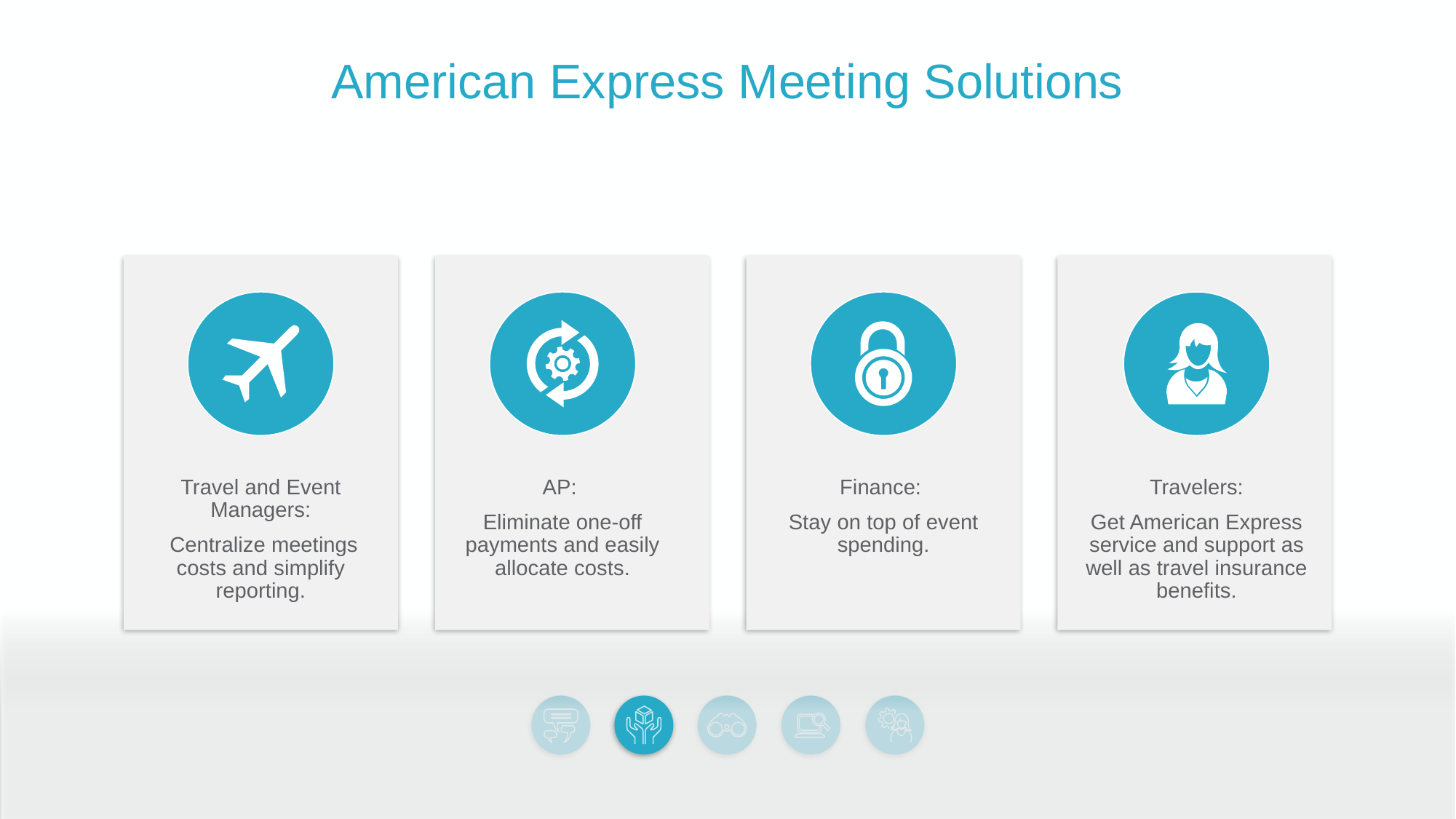

American Express Meeting Solutions

Travel and Event Managers:
 Centralize meetings costs and simplify reporting.

AP:
Eliminate one-off payments and easily allocate costs.

Finance:
Stay on top of event spending.

Travelers:
Get American Express service and support as well as travel insurance benefits.